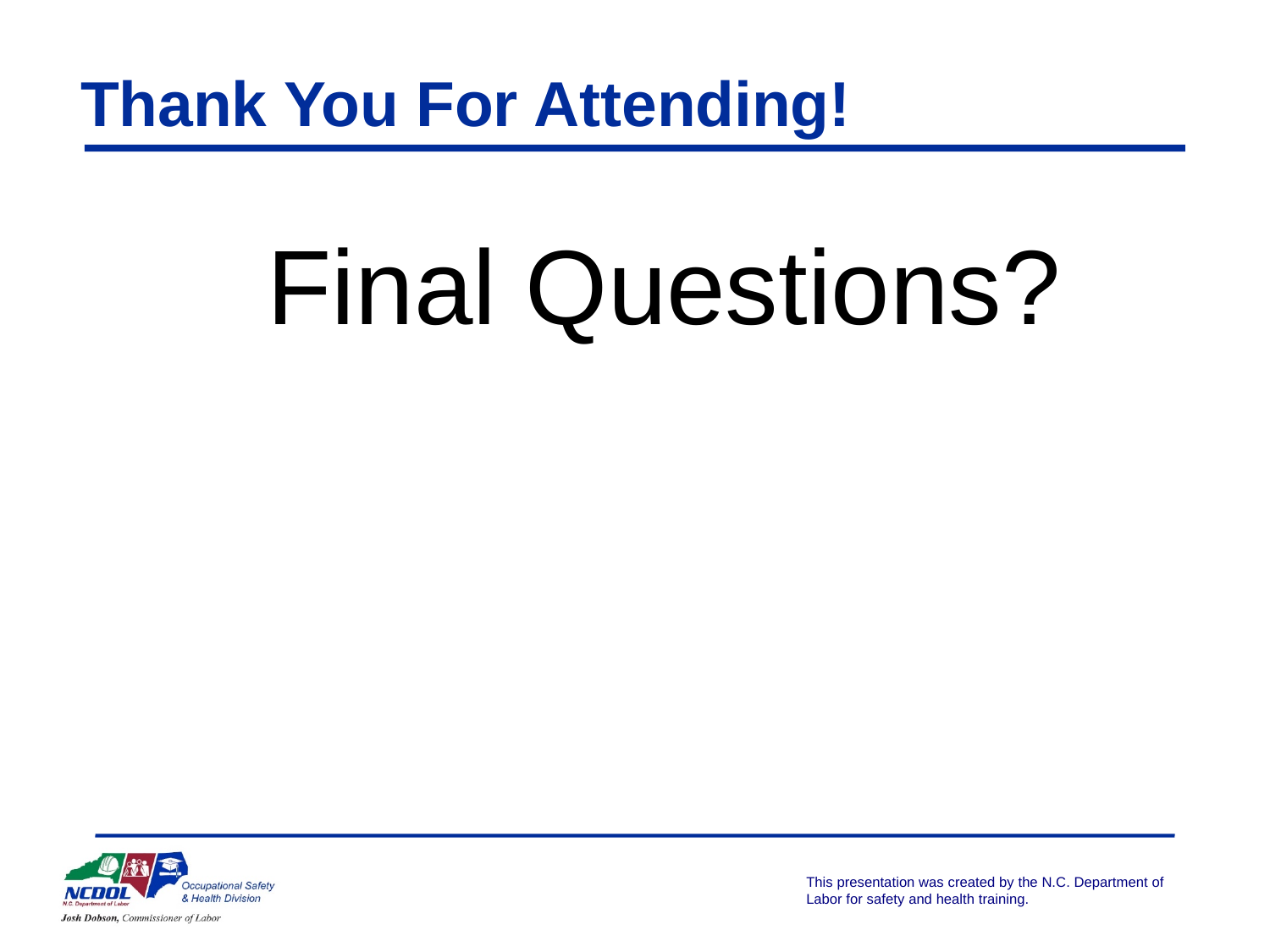

# Thank You For Attending!
Final Questions?